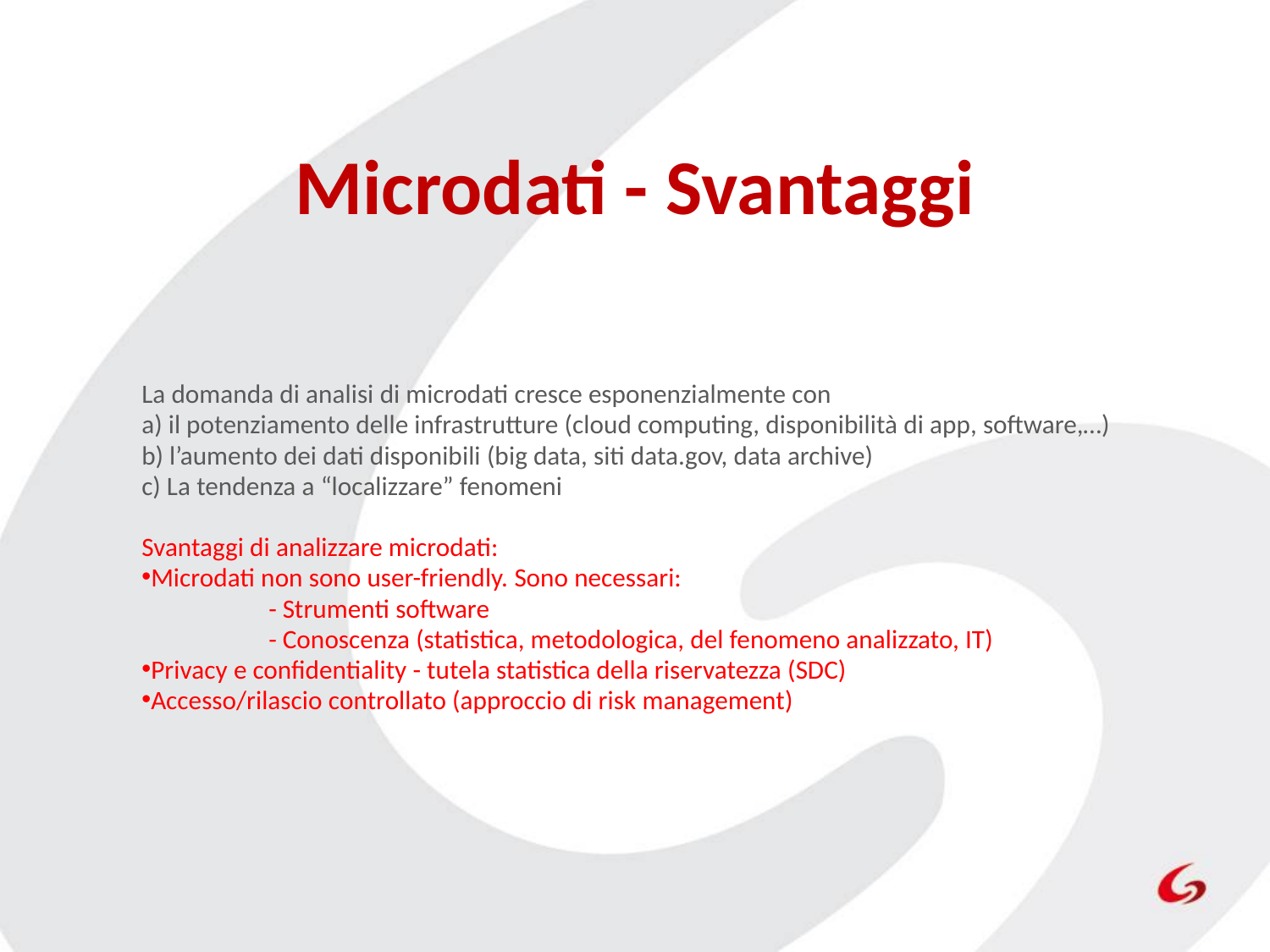

# Microdati - Svantaggi
La domanda di analisi di microdati cresce esponenzialmente con
a) il potenziamento delle infrastrutture (cloud computing, disponibilità di app, software,…)
b) l’aumento dei dati disponibili (big data, siti data.gov, data archive)
c) La tendenza a “localizzare” fenomeni

Svantaggi di analizzare microdati:
Microdati non sono user-friendly. Sono necessari:
	- Strumenti software
	- Conoscenza (statistica, metodologica, del fenomeno analizzato, IT)
Privacy e confidentiality - tutela statistica della riservatezza (SDC)
Accesso/rilascio controllato (approccio di risk management)